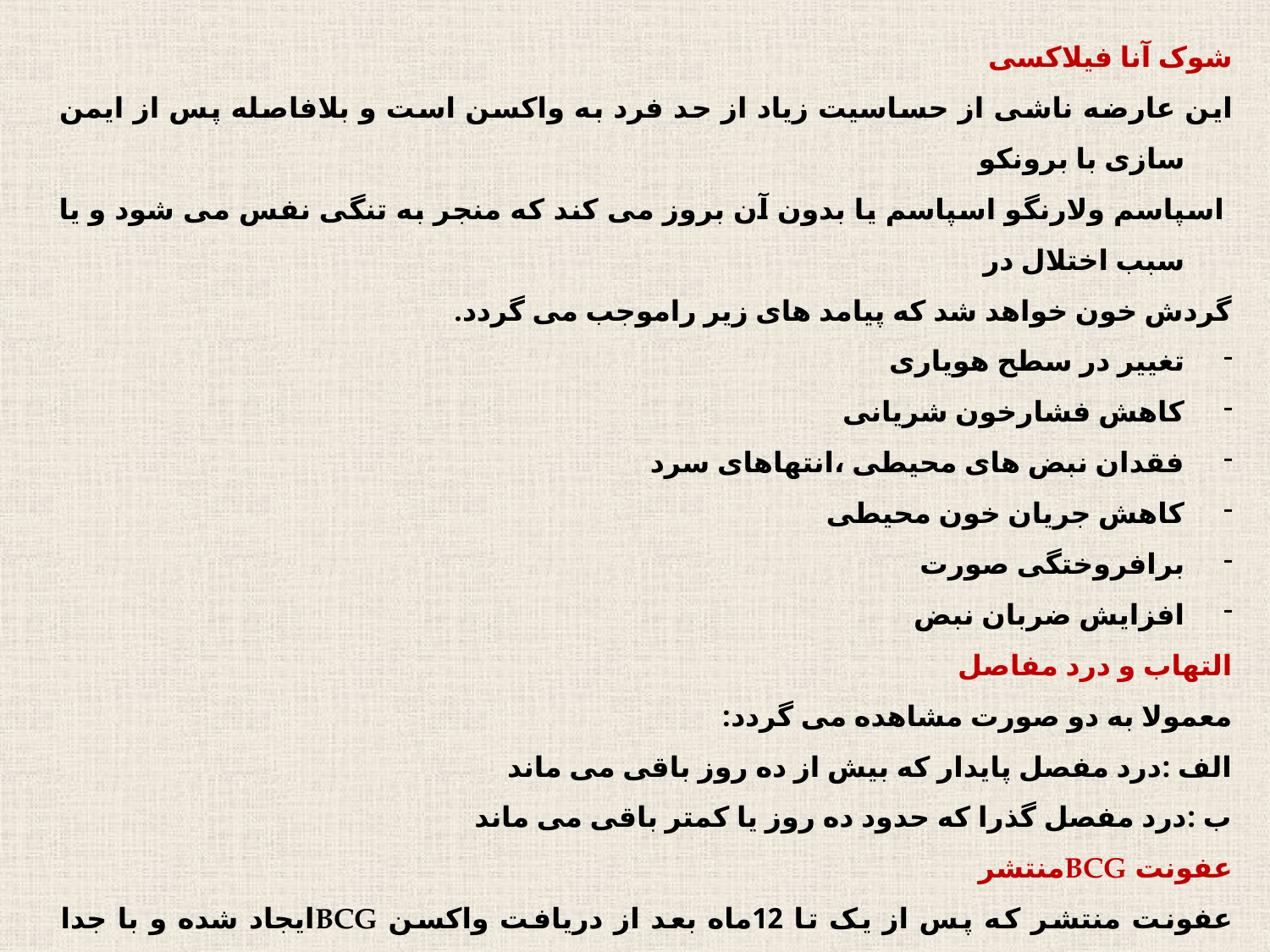

شوک آنا فیلاکسی
این عارضه ناشی از حساسیت زیاد از حد فرد به واکسن است و بلافاصله پس از ایمن سازی با برونکو
 اسپاسم ولارنگو اسپاسم یا بدون آن بروز می کند که منجر به تنگی نفس می شود و یا سبب اختلال در
گردش خون خواهد شد که پیامد های زیر راموجب می گردد.
تغییر در سطح هویاری
کاهش فشارخون شریانی
فقدان نبض های محیطی ،انتهاهای سرد
کاهش جریان خون محیطی
برافروختگی صورت
افزایش ضربان نبض
التهاب و درد مفاصل
معمولا به دو صورت مشاهده می گردد:
الف :درد مفصل پایدار که بیش از ده روز باقی می ماند
ب :درد مفصل گذرا که حدود ده روز یا کمتر باقی می ماند
عفونت BCGمنتشر
عفونت منتشر که پس از یک تا 12ماه بعد از دریافت واکسن BCGایجاد شده و با جدا سازی
مایکوباکتربیوم بوویس اثبات می گردد.